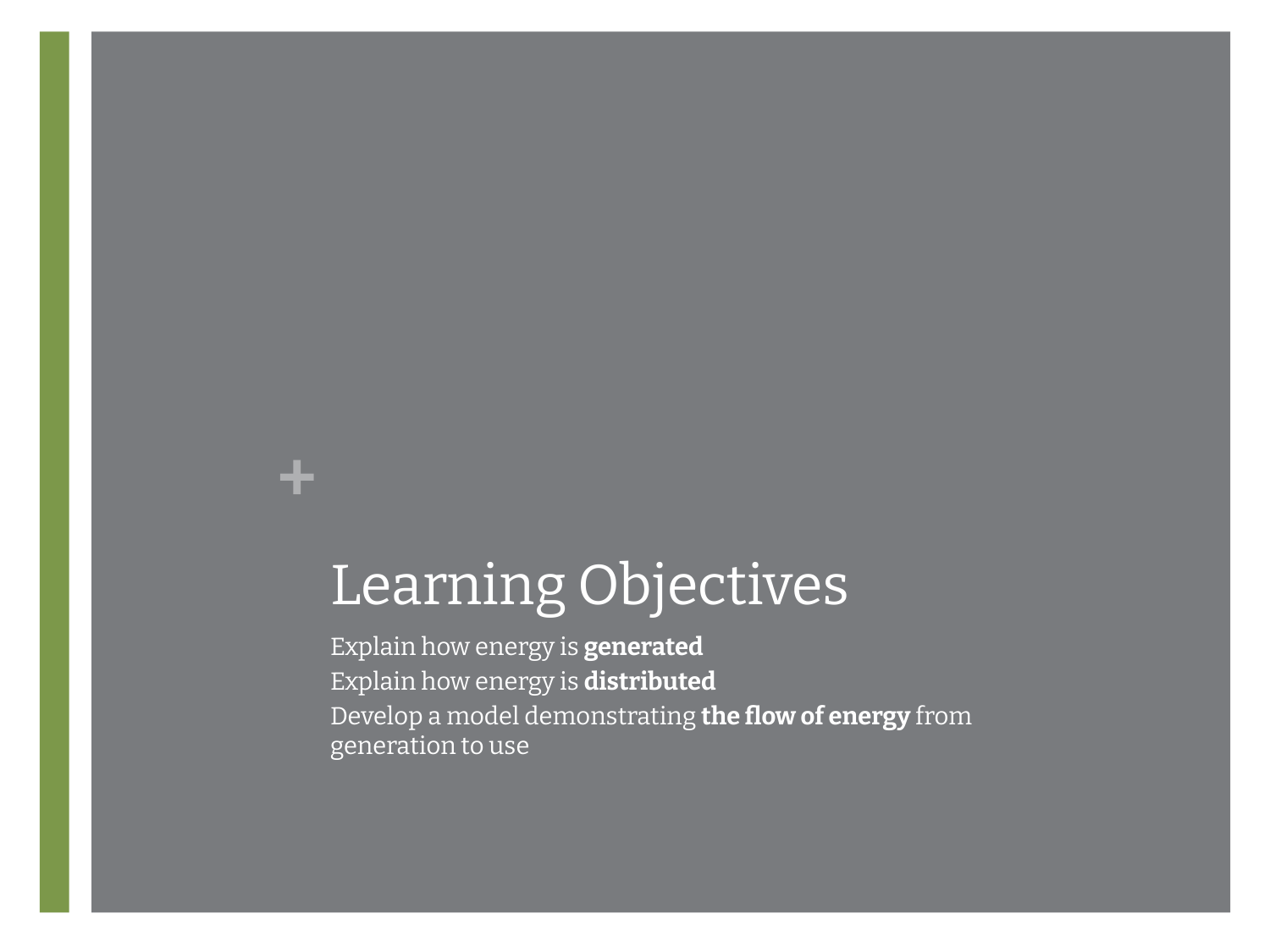

# Learning Objectives
Explain how energy is generated
Explain how energy is distributed
Develop a model demonstrating the flow of energy from generation to use